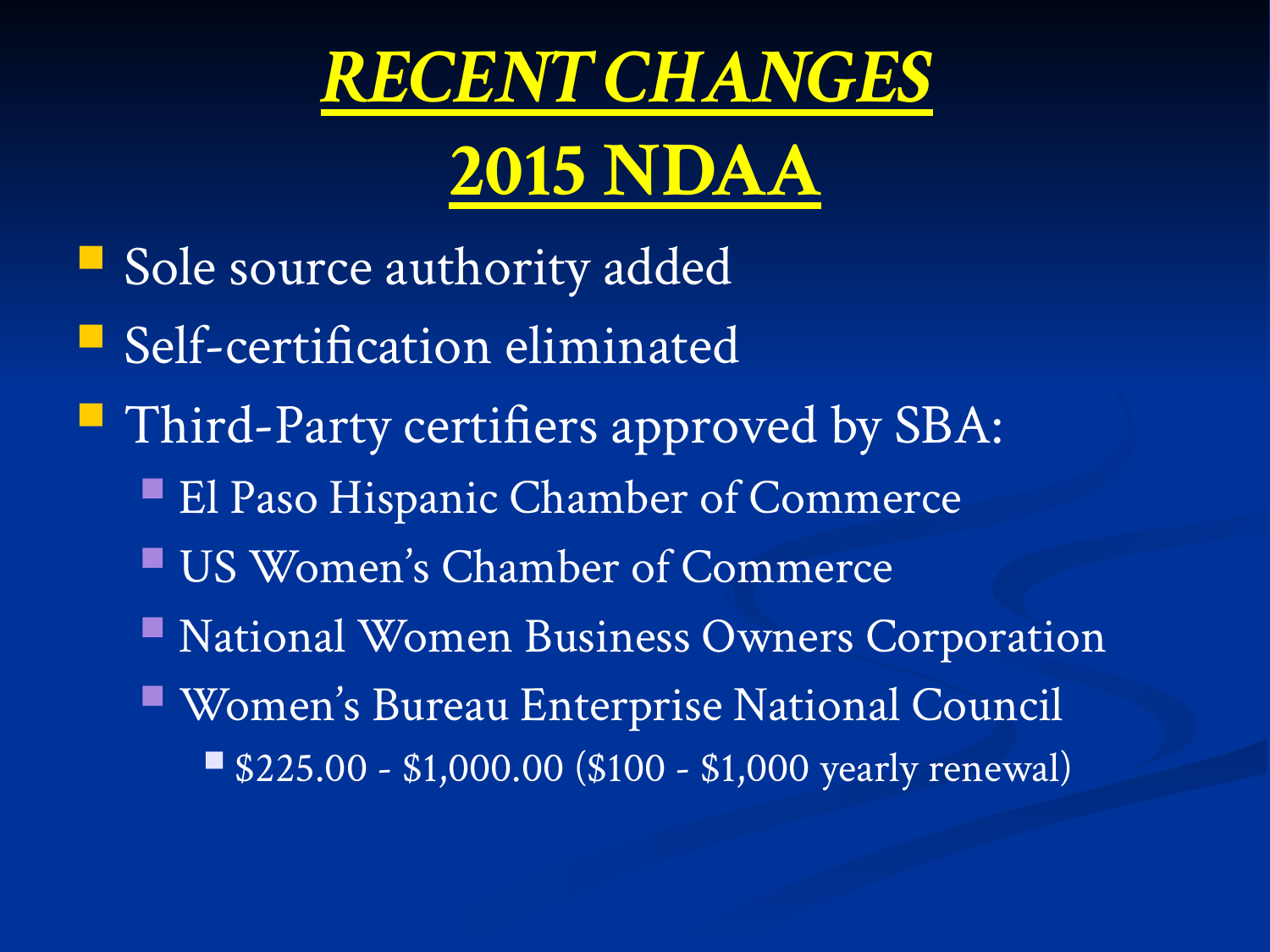

# RECENT CHANGES 2015 NDAA
Sole source authority added
Self-certification eliminated
Third-Party certifiers approved by SBA:
El Paso Hispanic Chamber of Commerce
US Women’s Chamber of Commerce
National Women Business Owners Corporation
Women’s Bureau Enterprise National Council
$225.00 - $1,000.00 ($100 - $1,000 yearly renewal)